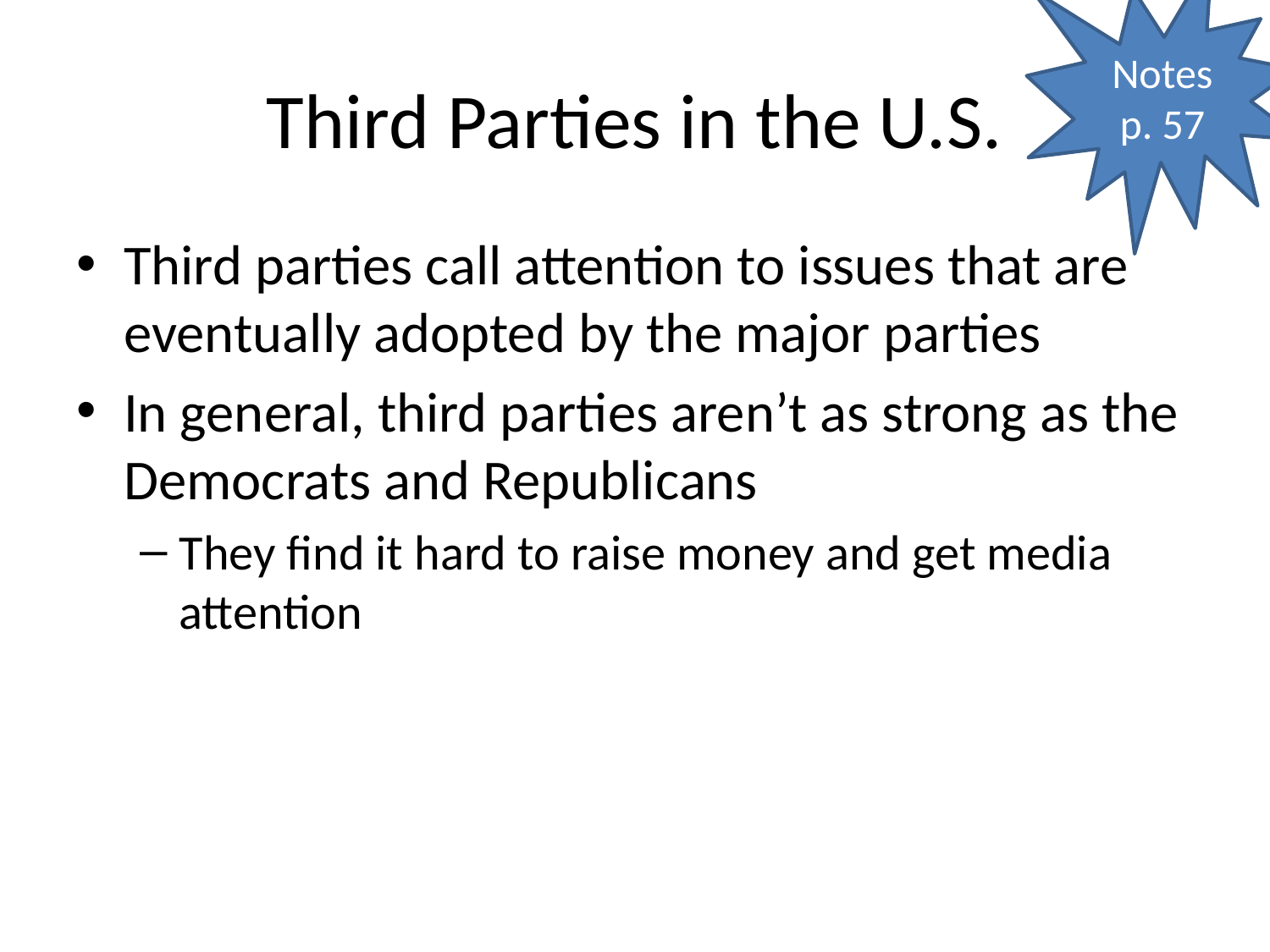

Notes
p. 57
# Third Parties in the U.S.
Third parties call attention to issues that are eventually adopted by the major parties
In general, third parties aren’t as strong as the Democrats and Republicans
They find it hard to raise money and get media attention